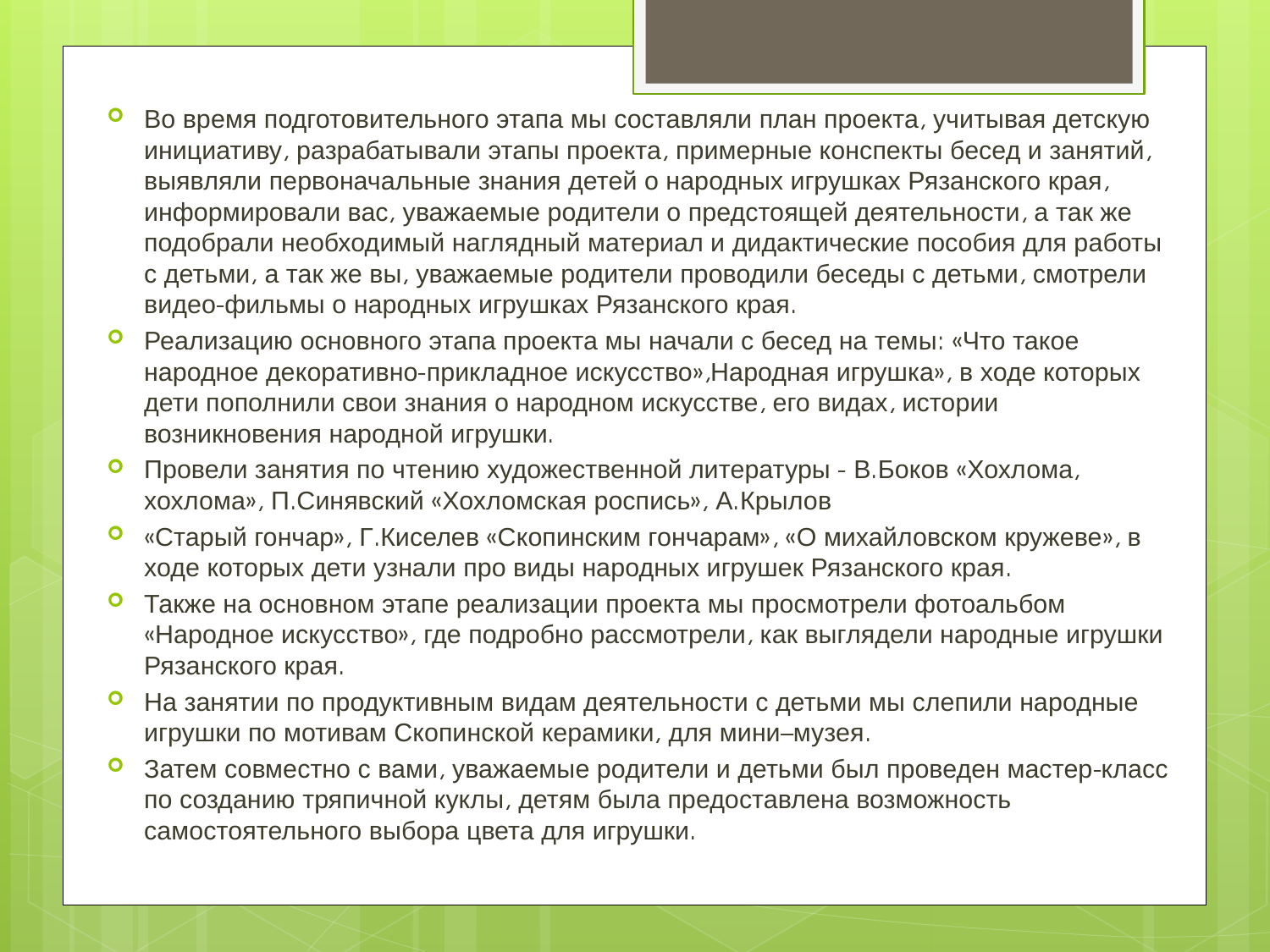

Во время подготовительного этапа мы составляли план проекта, учитывая детскую инициативу, разрабатывали этапы проекта, примерные конспекты бесед и занятий, выявляли первоначальные знания детей о народных игрушках Рязанского края, информировали вас, уважаемые родители о предстоящей деятельности, а так же подобрали необходимый наглядный материал и дидактические пособия для работы с детьми, а так же вы, уважаемые родители проводили беседы с детьми, смотрели видео-фильмы о народных игрушках Рязанского края.
Реализацию основного этапа проекта мы начали с бесед на темы: «Что такое народное декоративно-прикладное искусство»,Народная игрушка», в ходе которых дети пополнили свои знания о народном искусстве, его видах, истории возникновения народной игрушки.
Провели занятия по чтению художественной литературы - В.Боков «Хохлома, хохлома», П.Синявский «Хохломская роспись», А.Крылов
«Старый гончар», Г.Киселев «Скопинским гончарам», «О михайловском кружеве», в ходе которых дети узнали про виды народных игрушек Рязанского края.
Также на основном этапе реализации проекта мы просмотрели фотоальбом «Народное искусство», где подробно рассмотрели, как выглядели народные игрушки Рязанского края.
На занятии по продуктивным видам деятельности с детьми мы слепили народные игрушки по мотивам Скопинской керамики, для мини–музея.
Затем совместно с вами, уважаемые родители и детьми был проведен мастер-класс по созданию тряпичной куклы, детям была предоставлена возможность самостоятельного выбора цвета для игрушки.